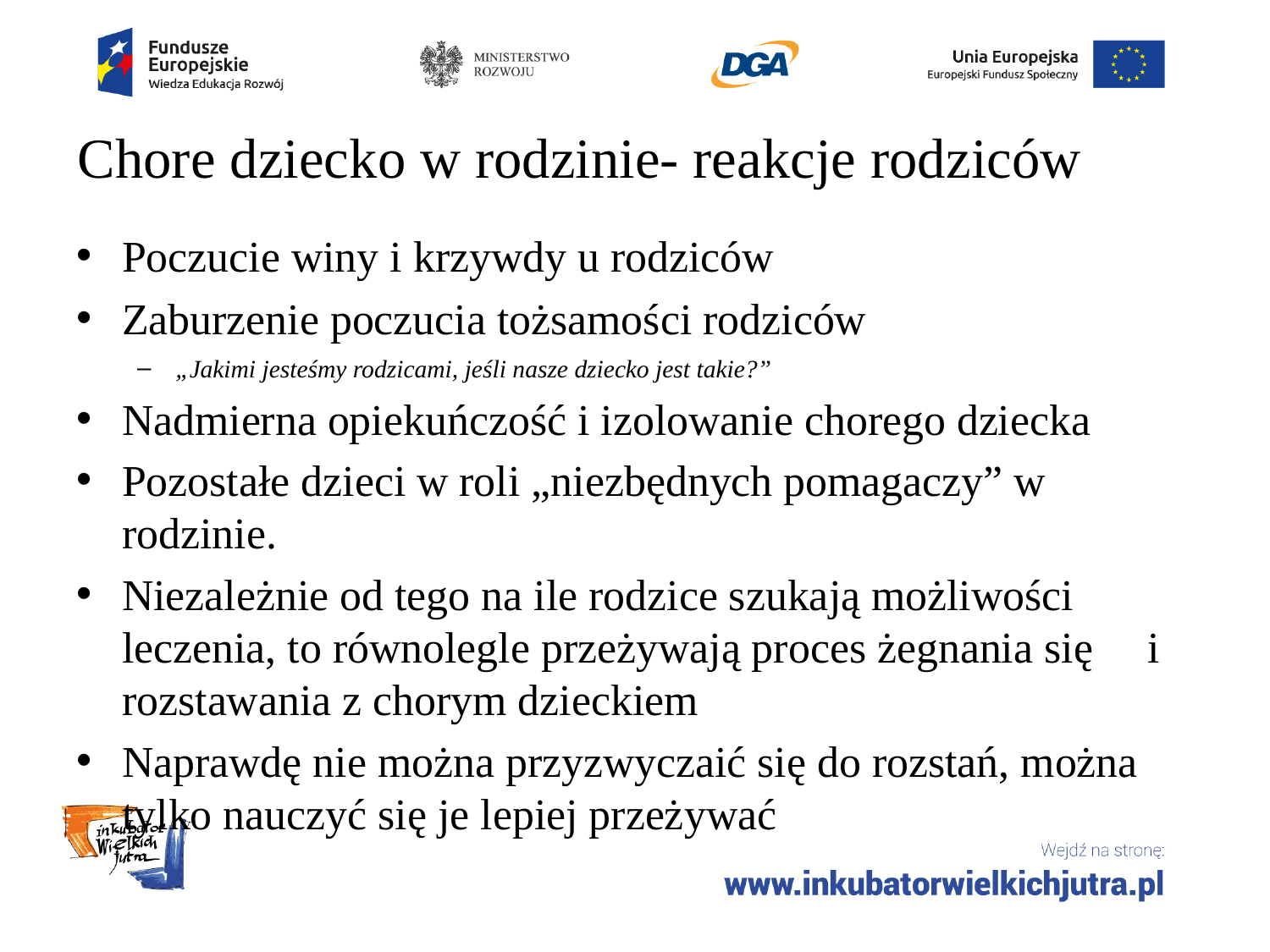

# Chore dziecko w rodzinie- reakcje rodziców
Poczucie winy i krzywdy u rodziców
Zaburzenie poczucia tożsamości rodziców
„Jakimi jesteśmy rodzicami, jeśli nasze dziecko jest takie?”
Nadmierna opiekuńczość i izolowanie chorego dziecka
Pozostałe dzieci w roli „niezbędnych pomagaczy” w rodzinie.
Niezależnie od tego na ile rodzice szukają możliwości leczenia, to równolegle przeżywają proces żegnania się     i rozstawania z chorym dzieckiem
Naprawdę nie można przyzwyczaić się do rozstań, można tylko nauczyć się je lepiej przeżywać